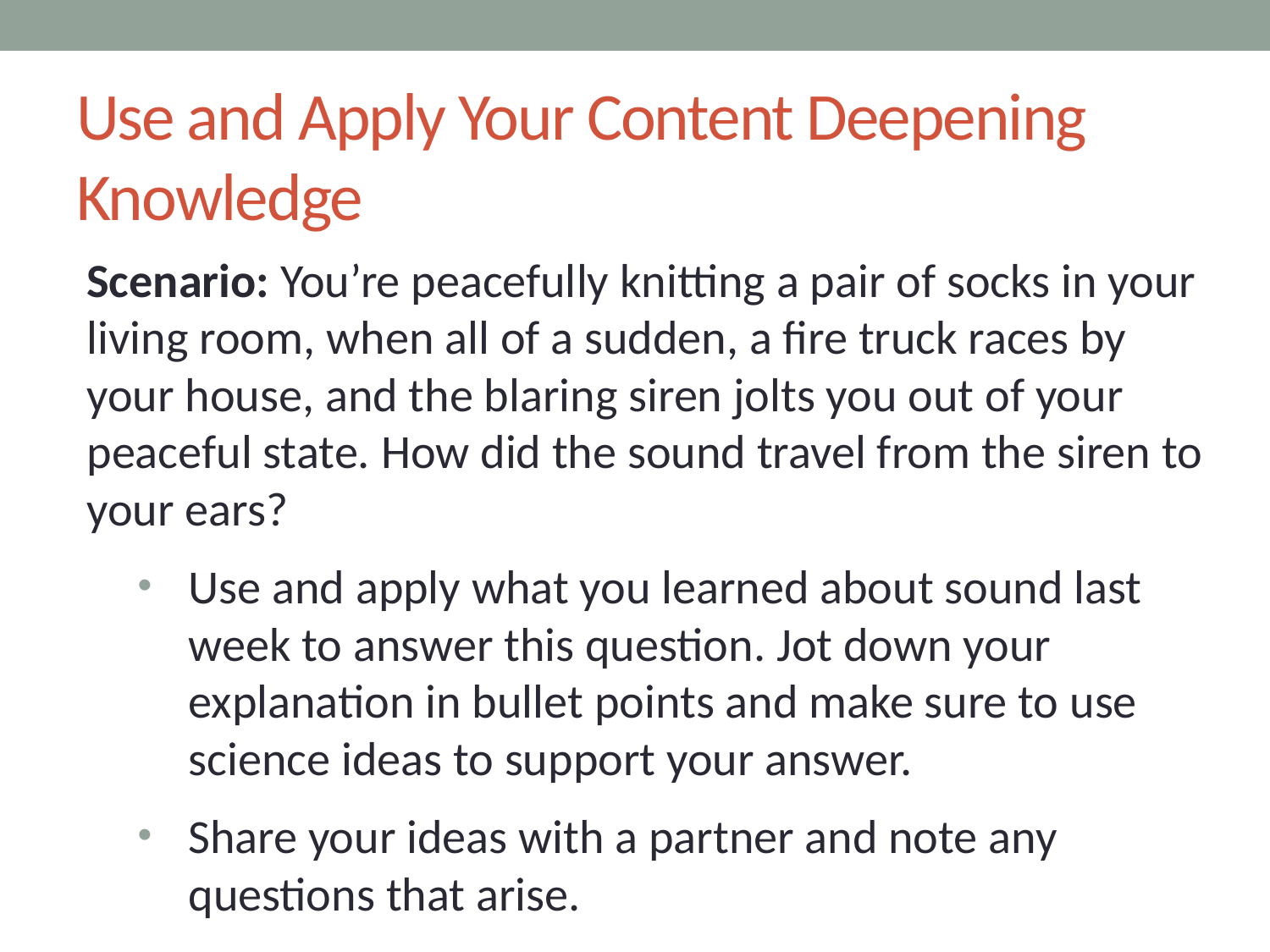

# Use and Apply Your Content Deepening Knowledge
Scenario: You’re peacefully knitting a pair of socks in your living room, when all of a sudden, a fire truck races by your house, and the blaring siren jolts you out of your peaceful state. How did the sound travel from the siren to your ears?
Use and apply what you learned about sound last week to answer this question. Jot down your explanation in bullet points and make sure to use science ideas to support your answer.
Share your ideas with a partner and note any questions that arise.